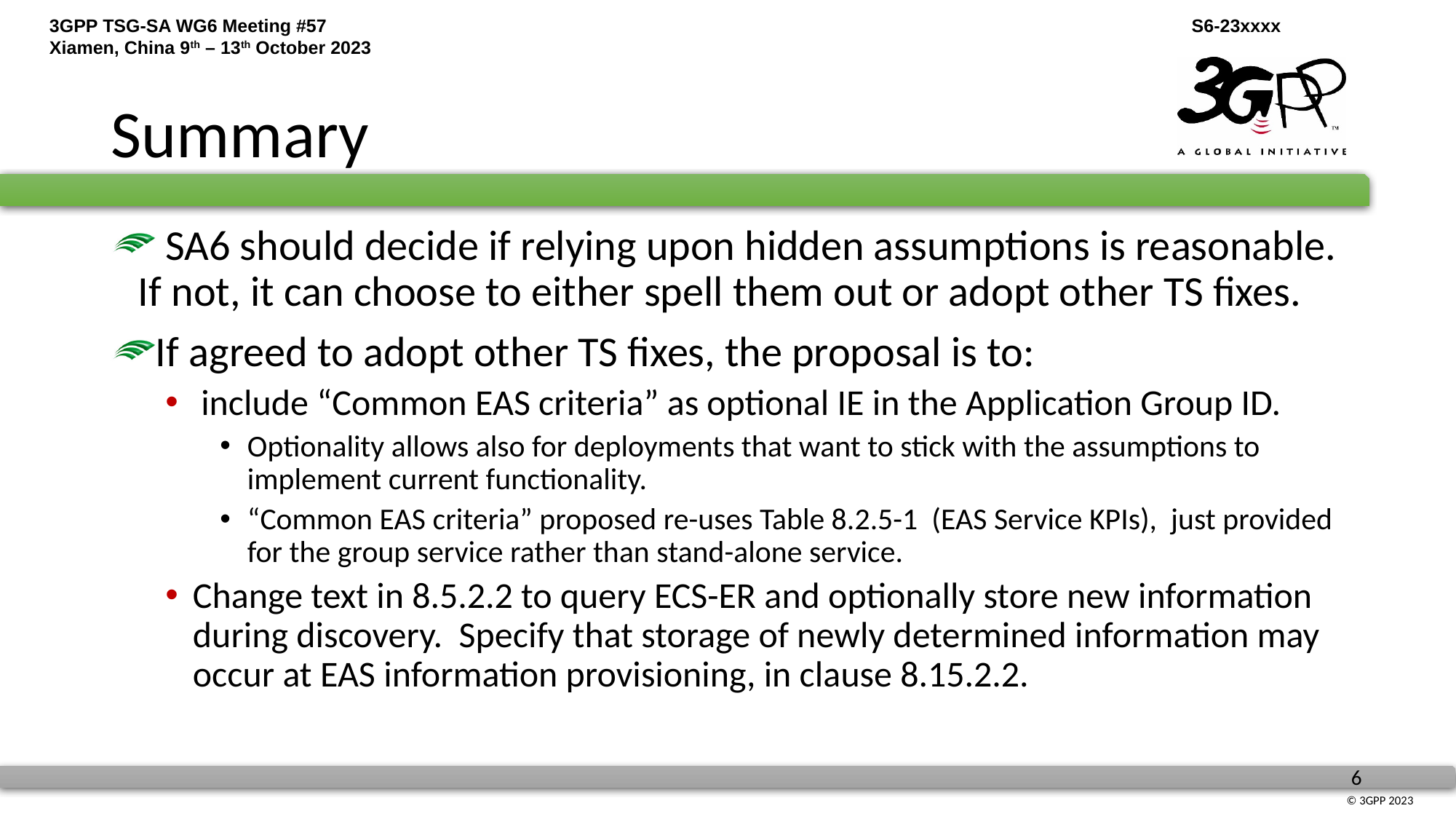

# Summary
 SA6 should decide if relying upon hidden assumptions is reasonable. If not, it can choose to either spell them out or adopt other TS fixes.
If agreed to adopt other TS fixes, the proposal is to:
 include “Common EAS criteria” as optional IE in the Application Group ID.
Optionality allows also for deployments that want to stick with the assumptions to implement current functionality.
“Common EAS criteria” proposed re-uses Table 8.2.5-1  (EAS Service KPIs),  just provided for the group service rather than stand-alone service.
Change text in 8.5.2.2 to query ECS-ER and optionally store new information during discovery.  Specify that storage of newly determined information may occur at EAS information provisioning, in clause 8.15.2.2.